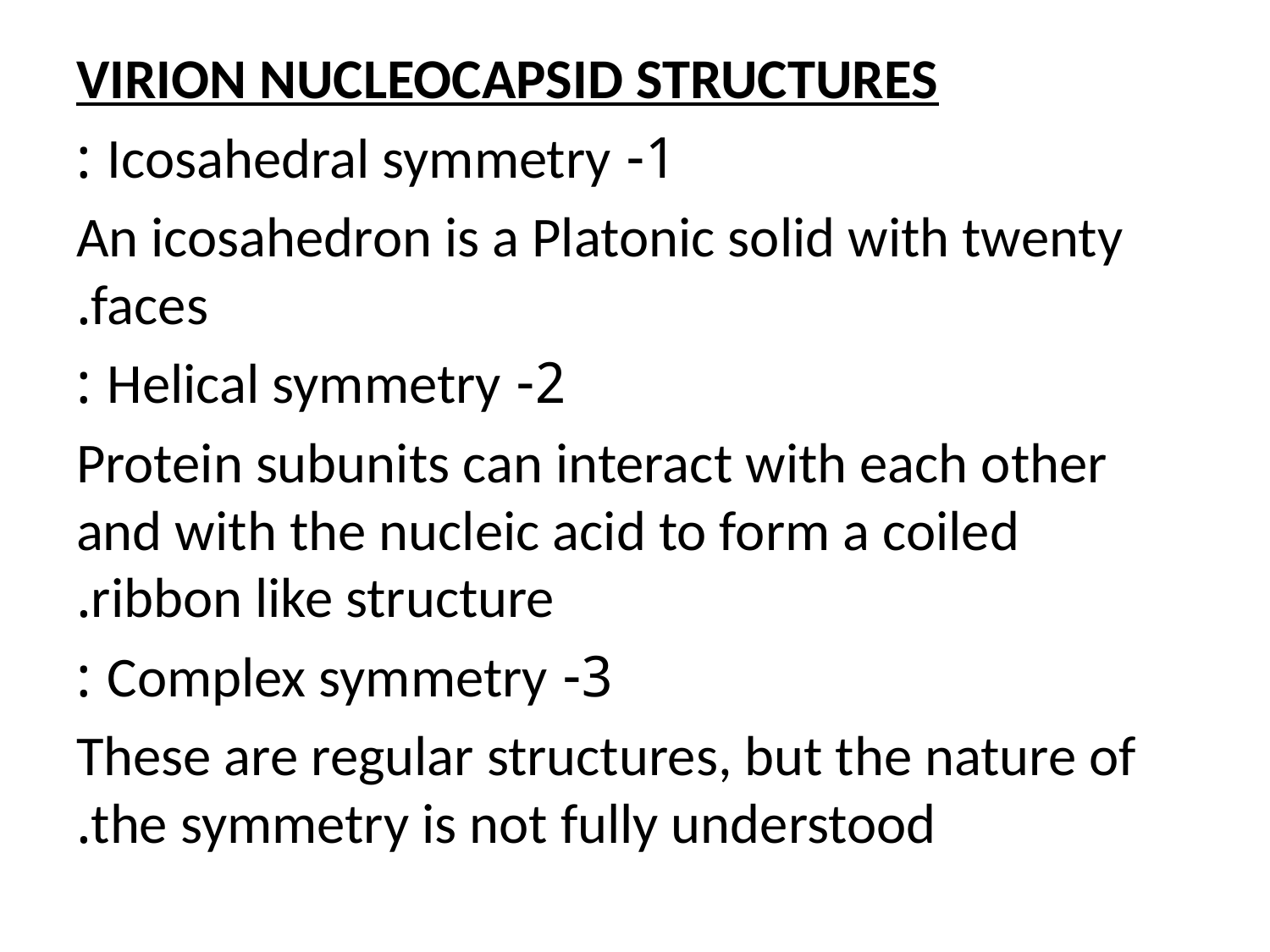

VIRION NUCLEOCAPSID STRUCTURES
1- Icosahedral symmetry :
An icosahedron is a Platonic solid with twenty faces.
2- Helical symmetry :
Protein subunits can interact with each other and with the nucleic acid to form a coiled ribbon like structure.
3- Complex symmetry :
These are regular structures, but the nature of the symmetry is not fully understood.